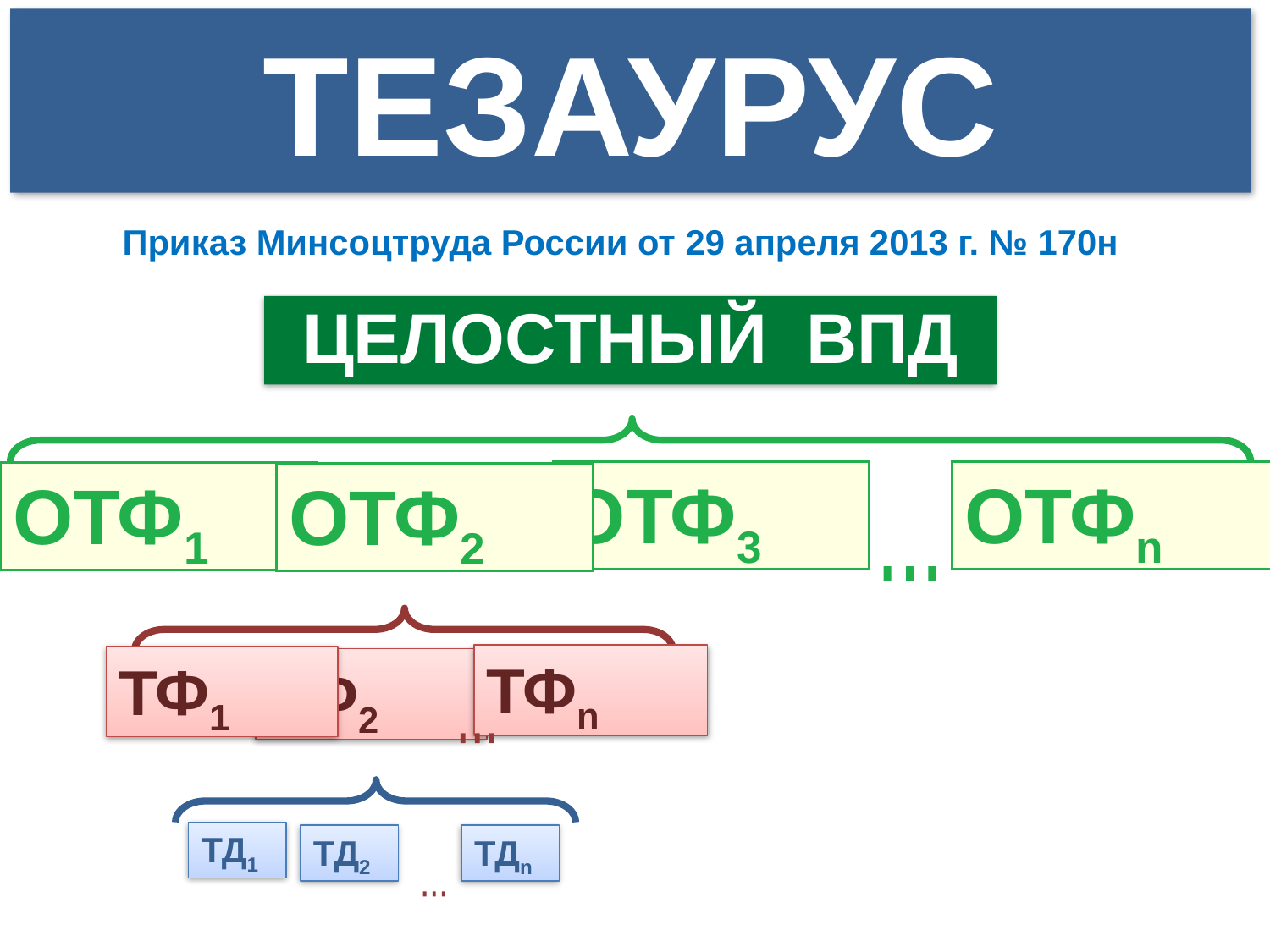

ТЕЗАУРУС
Приказ Минсоцтруда России от 29 апреля 2013 г. № 170н
ЦЕЛОСТНЫЙ  ВПД

ОТФ3
ОТФn
ОТФ1
ОТФ2
...

ТФn
ТФ1
ТФ2
...
ТД1
ТД2
ТДn
...